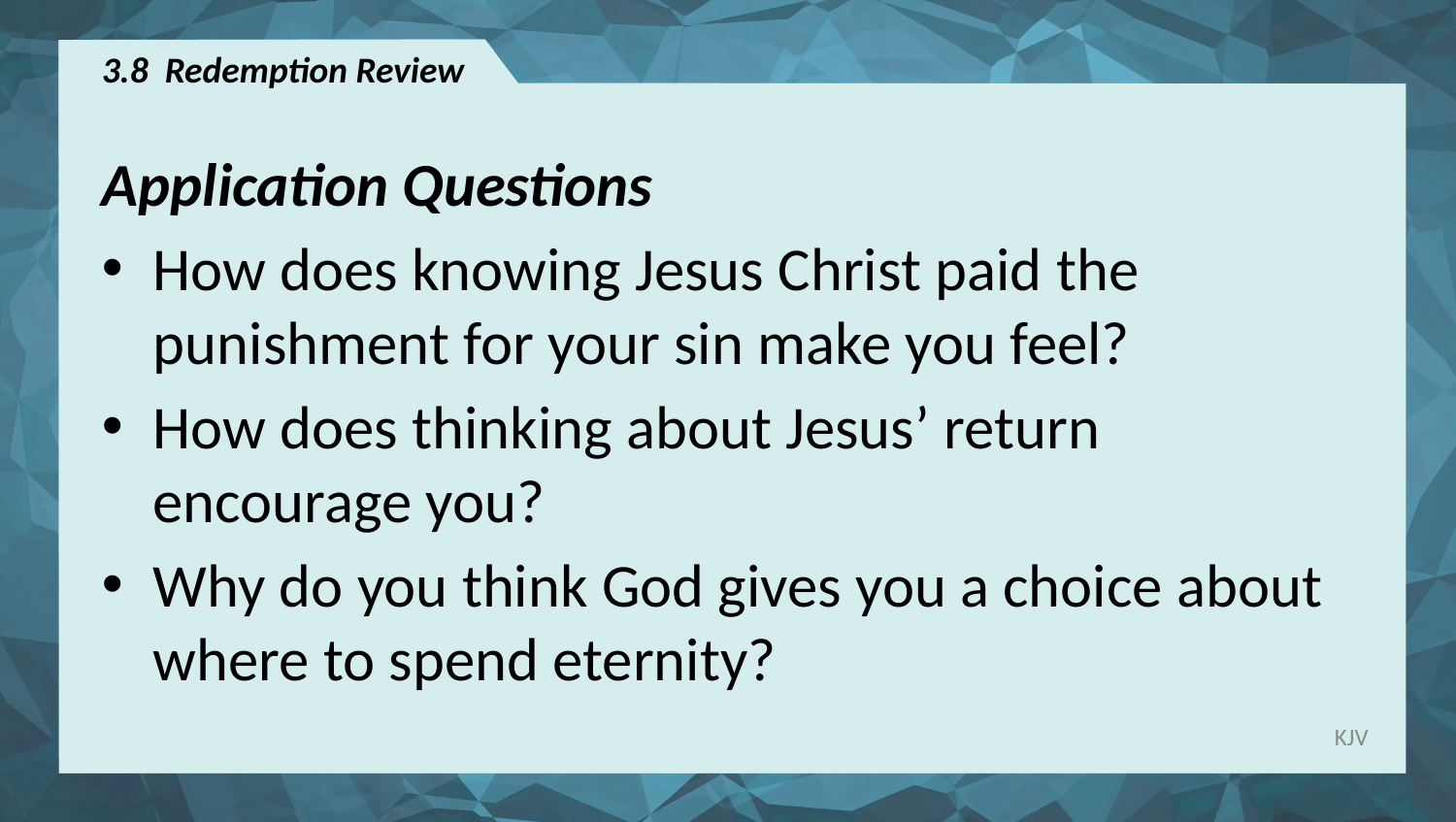

# 3.8  Redemption Review
Application Questions
How does knowing Jesus Christ paid the punishment for your sin make you feel?
How does thinking about Jesus’ return encourage you?
Why do you think God gives you a choice about where to spend eternity?
KJV